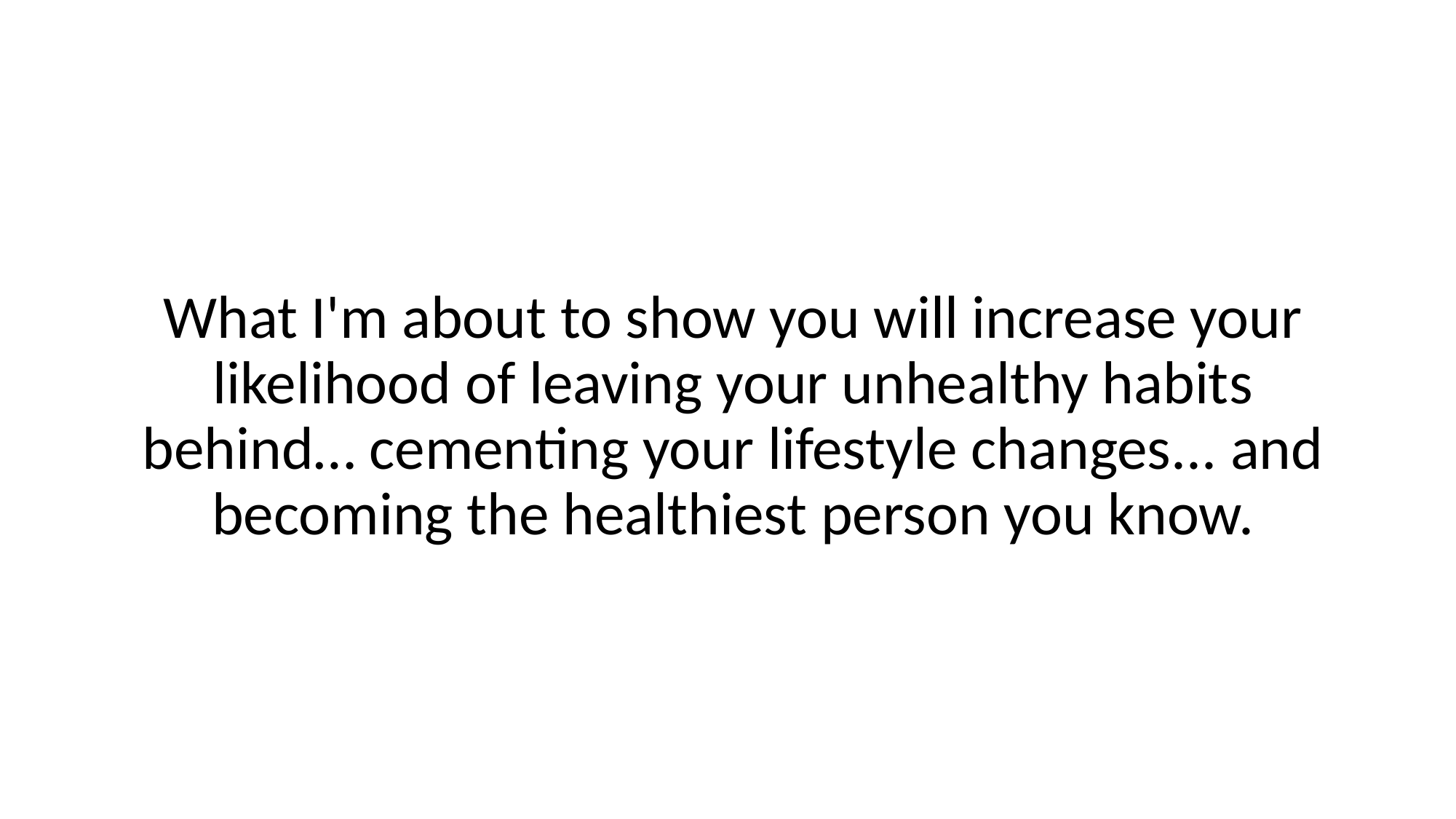

What I'm about to show you will increase your likelihood of leaving your unhealthy habits behind… cementing your lifestyle changes... and becoming the healthiest person you know.